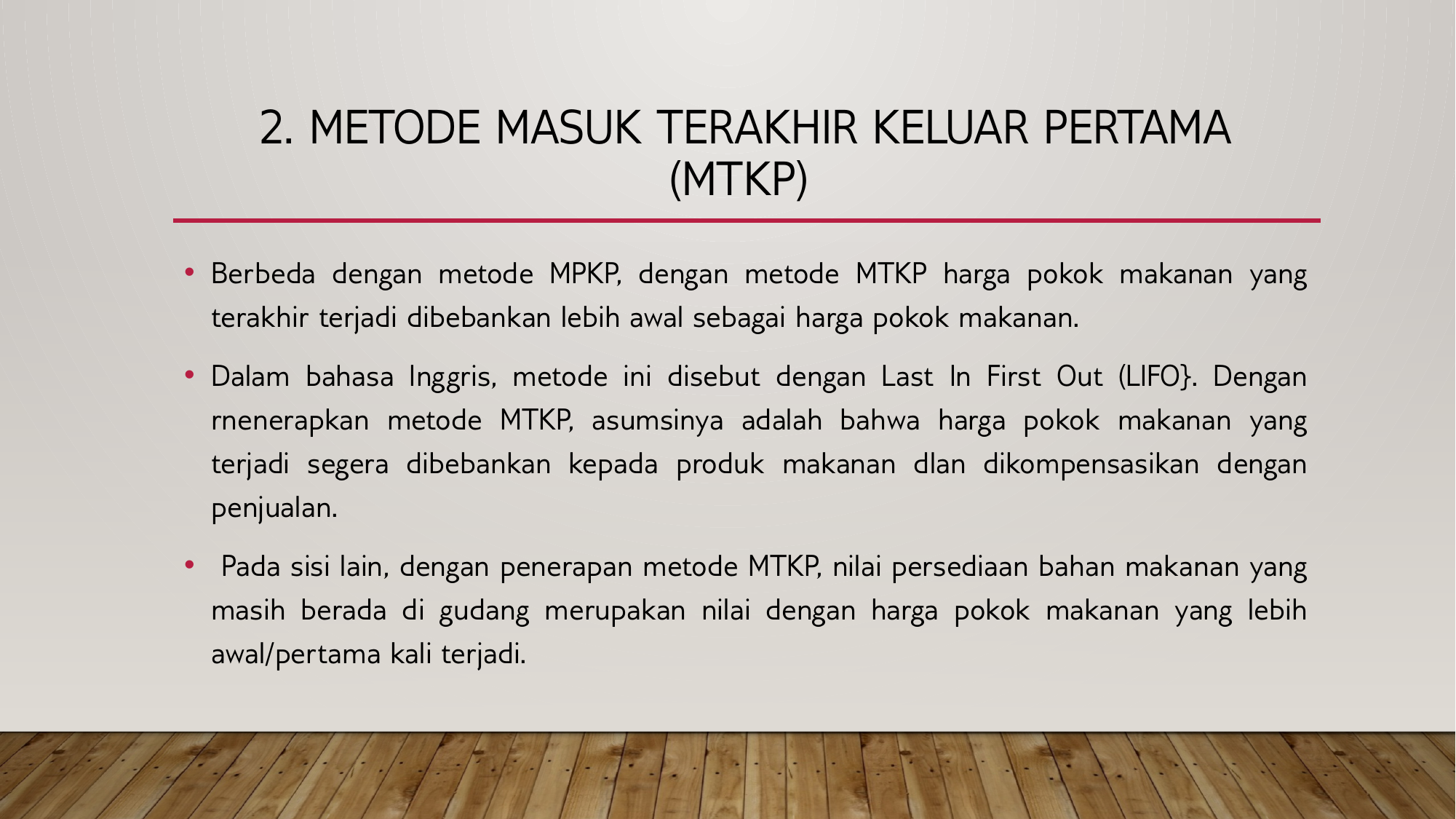

# 2. Metode Masuk Terakhir Keluar Pertama (MTKP)
Berbeda dengan metode MPKP, dengan metode MTKP harga pokok makanan yang terakhir terjadi dibebankan lebih awal sebagai harga pokok makanan.
Dalam bahasa Inggris, metode ini disebut dengan Last In First Out (LIFO}. Dengan rnenerapkan metode MTKP, asumsinya adalah bahwa harga pokok makanan yang terjadi segera dibebankan kepada produk makanan dlan dikompensasikan dengan penjualan.
 Pada sisi lain, dengan penerapan metode MTKP, nilai persediaan bahan makanan yang masih berada di gudang merupakan nilai dengan harga pokok makanan yang lebih awal/pertama kali terjadi.